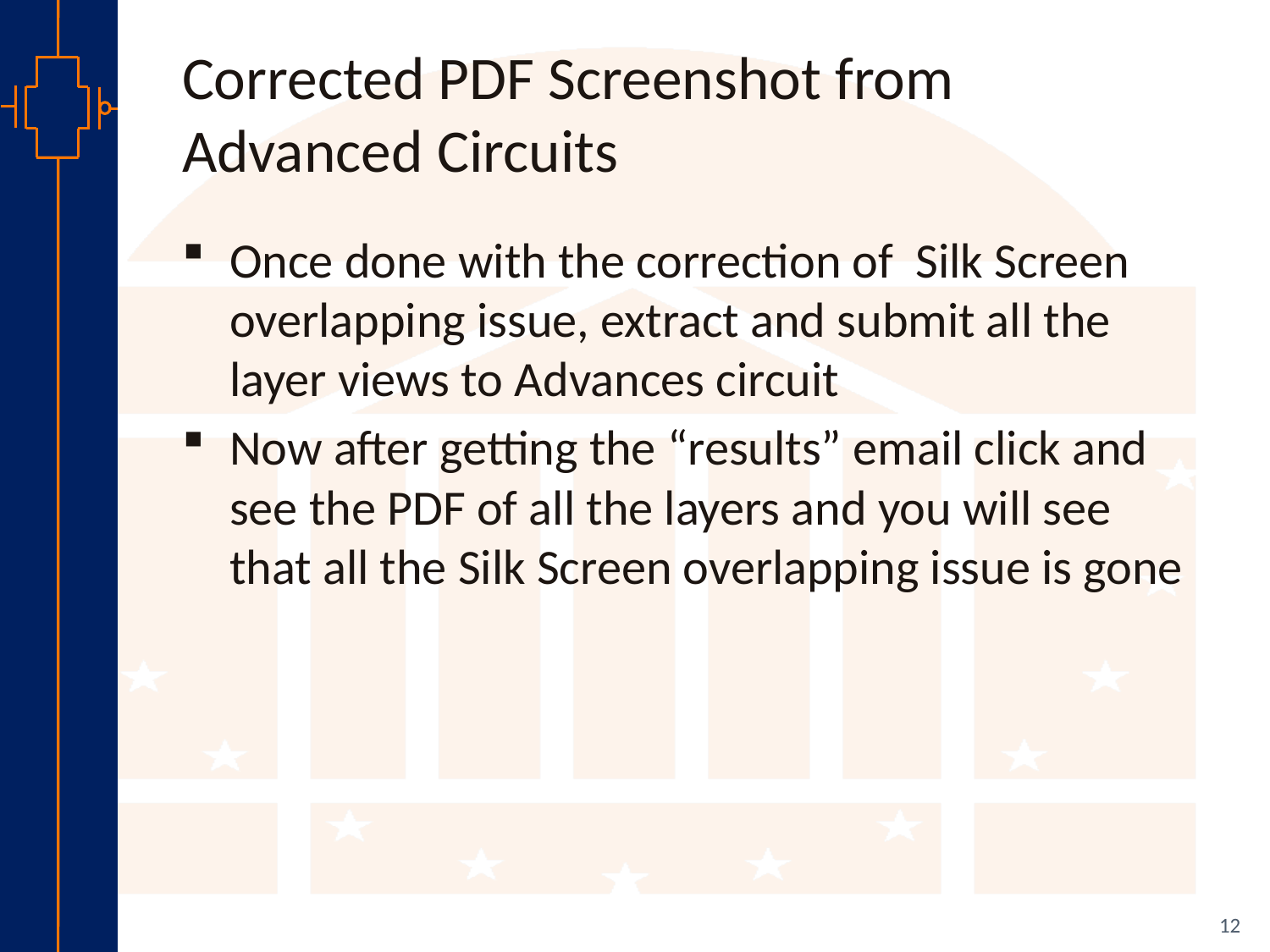

# Corrected PDF Screenshot from Advanced Circuits
Once done with the correction of  Silk Screen overlapping issue, extract and submit all the layer views to Advances circuit
Now after getting the “results” email click and see the PDF of all the layers and you will see that all the Silk Screen overlapping issue is gone
12